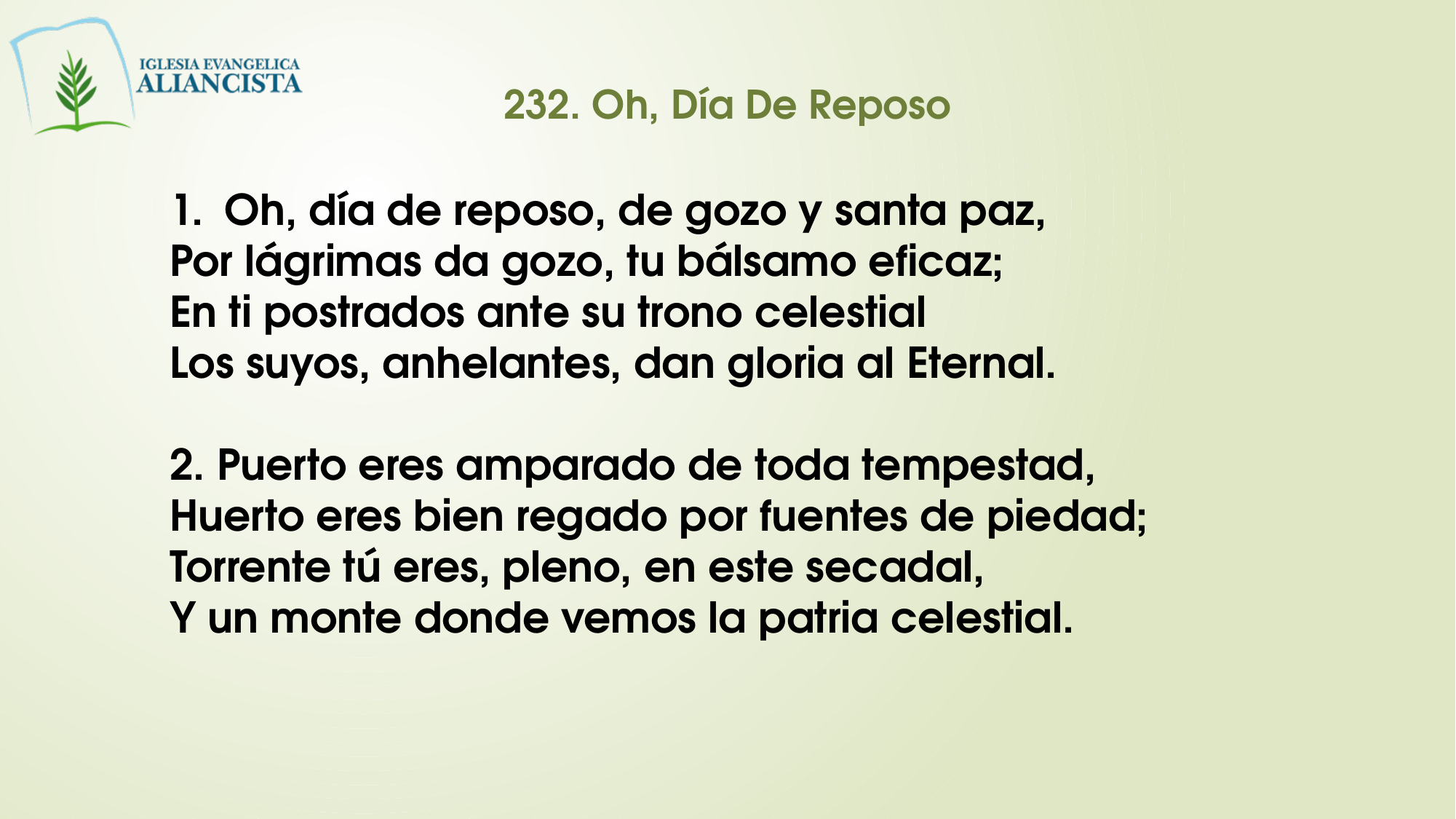

232. Oh, Día De Reposo
Oh, día de reposo, de gozo y santa paz,
Por lágrimas da gozo, tu bálsamo eficaz;
En ti postrados ante su trono celestial
Los suyos, anhelantes, dan gloria al Eternal.

2. Puerto eres amparado de toda tempestad,
Huerto eres bien regado por fuentes de piedad;
Torrente tú eres, pleno, en este secadal,
Y un monte donde vemos la patria celestial.